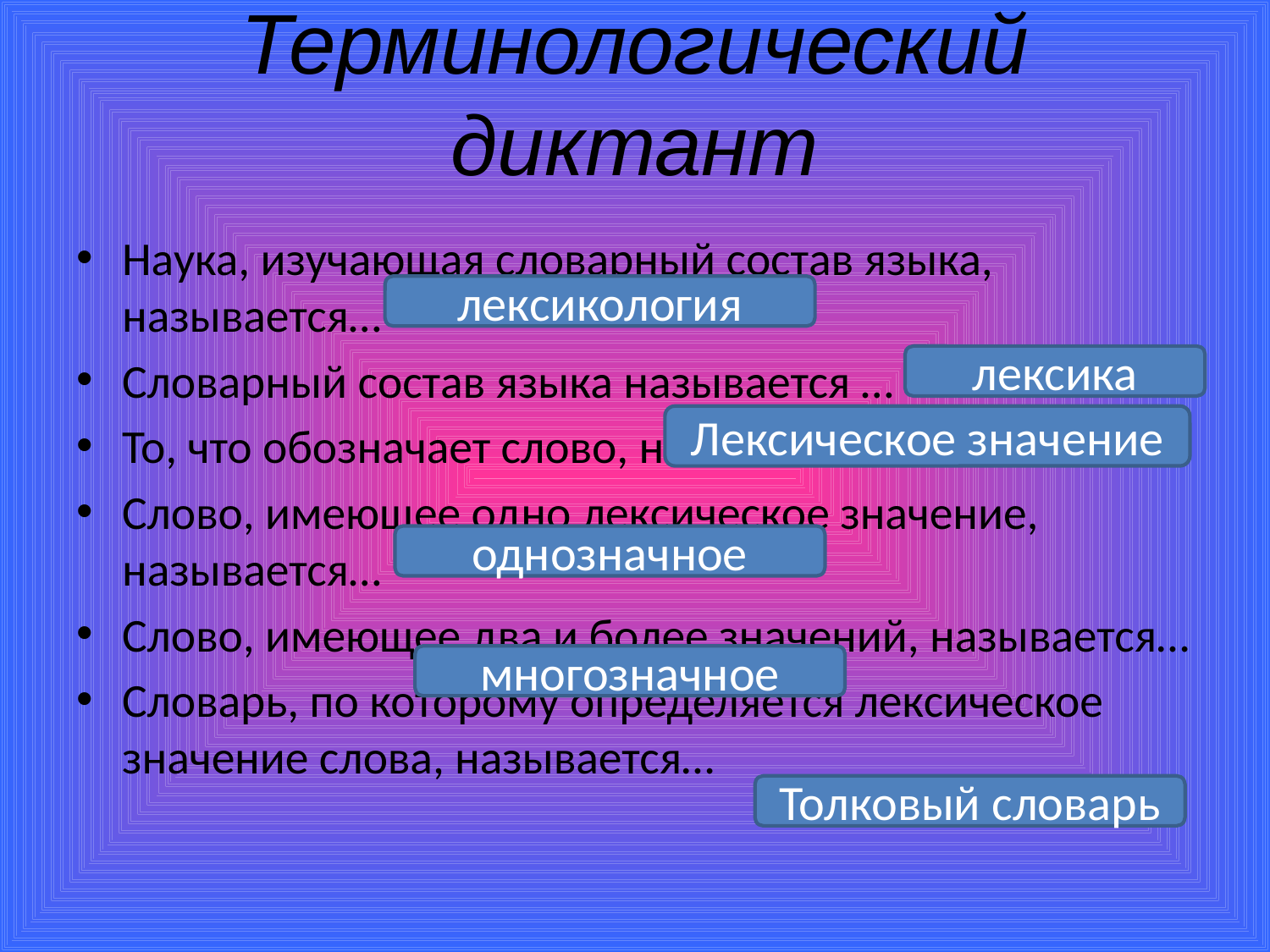

# Терминологический диктант
Наука, изучающая словарный состав языка, называется…
Словарный состав языка называется …
То, что обозначает слово, называется…
Слово, имеющее одно лексическое значение, называется…
Слово, имеющее два и более значений, называется…
Словарь, по которому определяется лексическое значение слова, называется…

лексикология
лексика
Лексическое значение
однозначное
многозначное
Толковый словарь